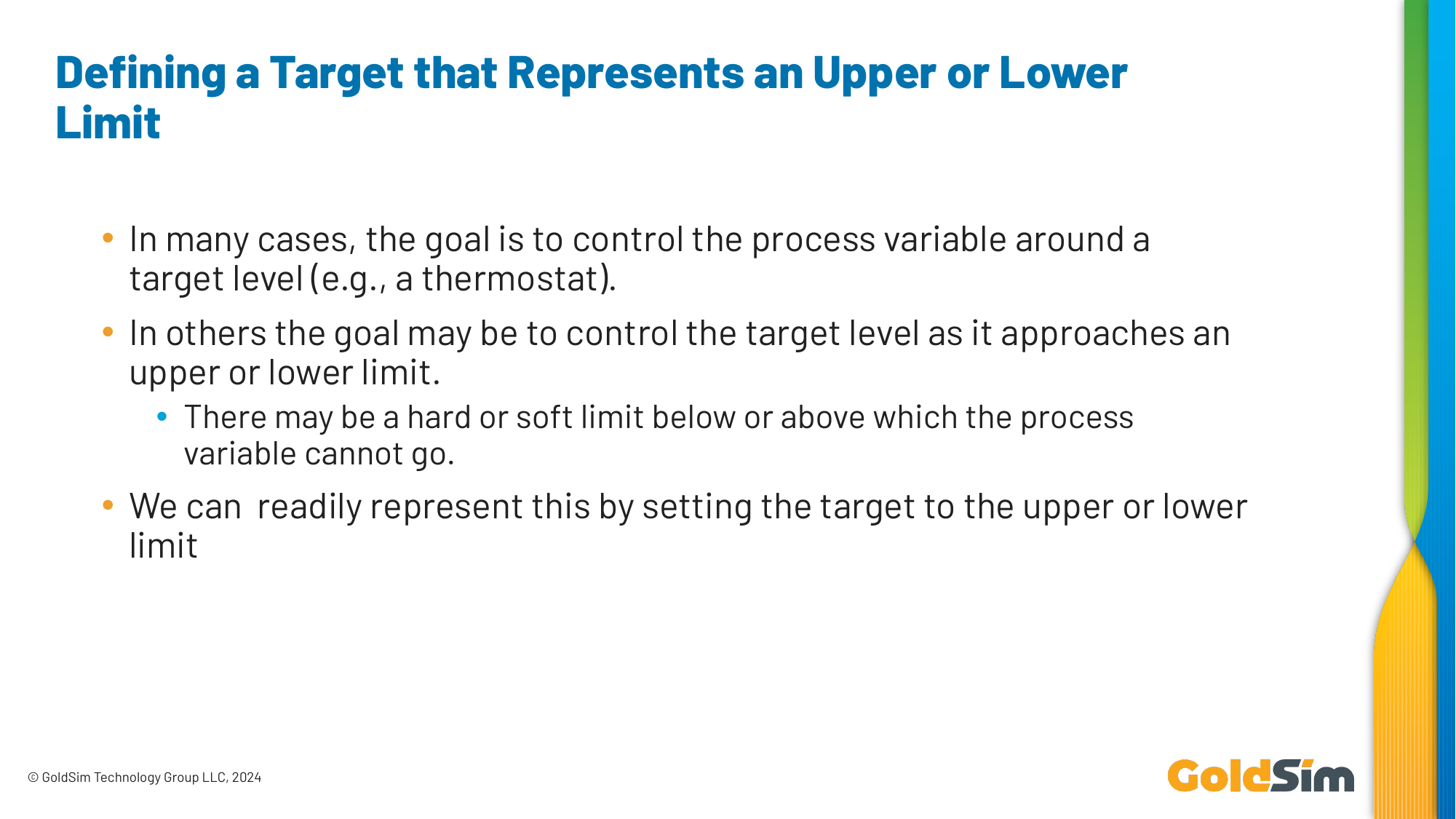

# Defining a Target that Represents an Upper or Lower Limit
In many cases, the goal is to control the process variable around a target level (e.g., a thermostat).
In others the goal may be to control the target level as it approaches an upper or lower limit.
There may be a hard or soft limit below or above which the process variable cannot go.
We can  readily represent this by setting the target to the upper or lower limit

© GoldSim Technology Group LLC, 2024